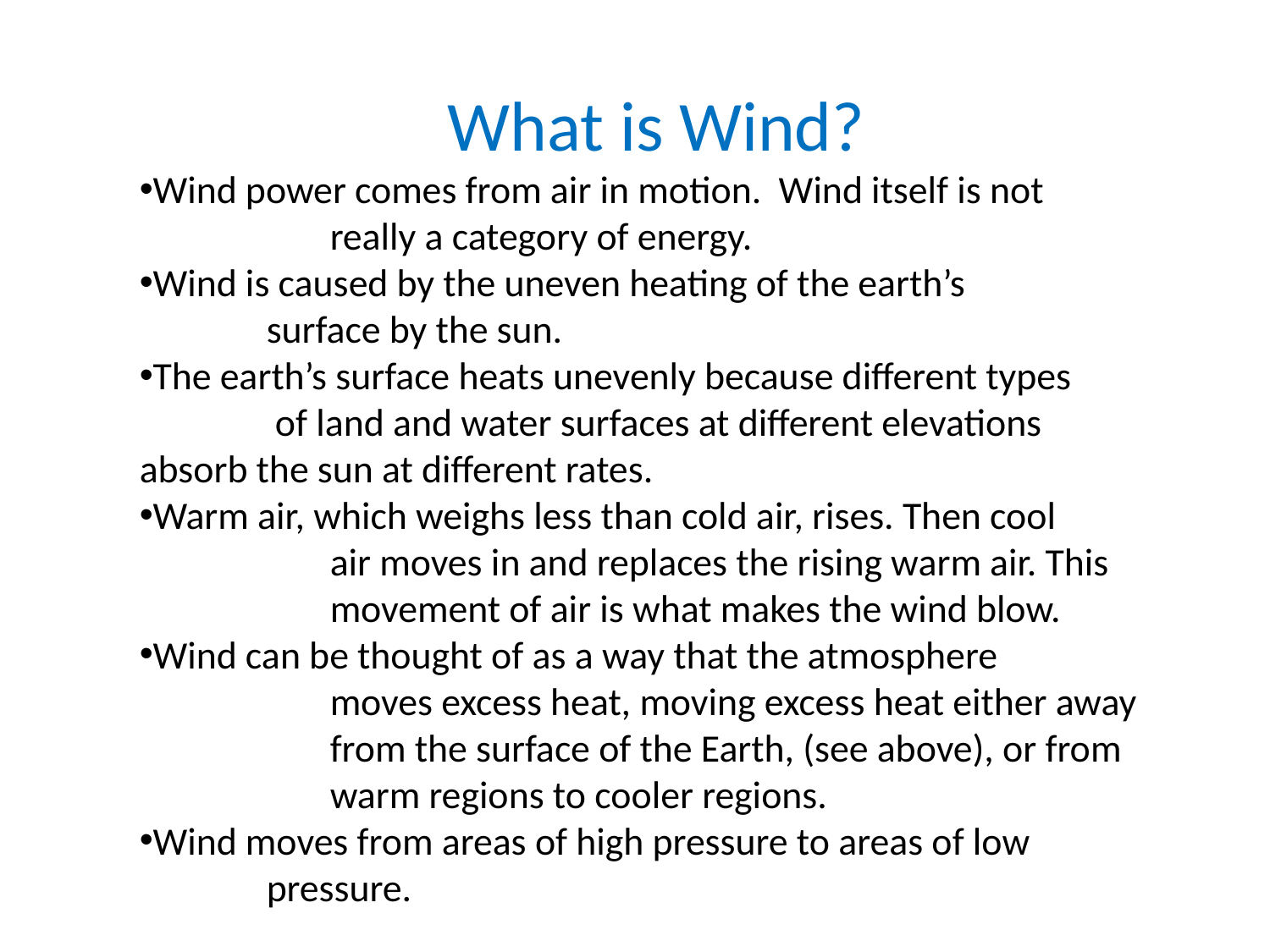

What is Wind?
Wind power comes from air in motion.  Wind itself is not
	really a category of energy.
Wind is caused by the uneven heating of the earth’s
	surface by the sun.
The earth’s surface heats unevenly because different types
	 of land and water surfaces at different elevations 	absorb the sun at different rates.
Warm air, which weighs less than cold air, rises. Then cool
	air moves in and replaces the rising warm air. This 	movement of air is what makes the wind blow.
Wind can be thought of as a way that the atmosphere
	moves excess heat, moving excess heat either away 	from the surface of the Earth, (see above), or from 	warm regions to cooler regions.
Wind moves from areas of high pressure to areas of low
pressure.